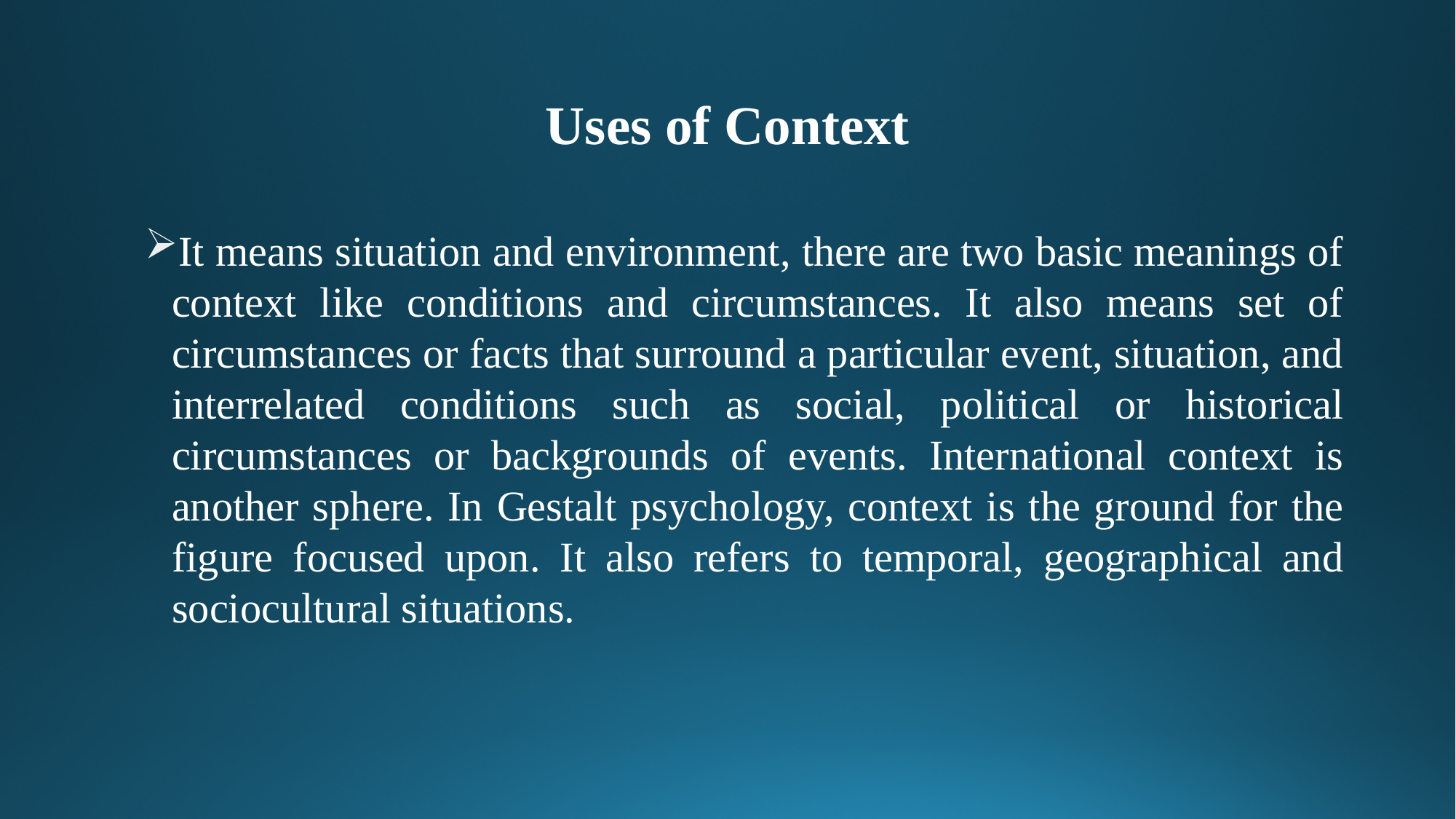

# Uses of Context
It means situation and environment, there are two basic meanings of context like conditions and circumstances. It also means set of circumstances or facts that surround a particular event, situation, and interrelated conditions such as social, political or historical circumstances or backgrounds of events. International context is another sphere. In Gestalt psychology, context is the ground for the figure focused upon. It also refers to temporal, geographical and sociocultural situations.